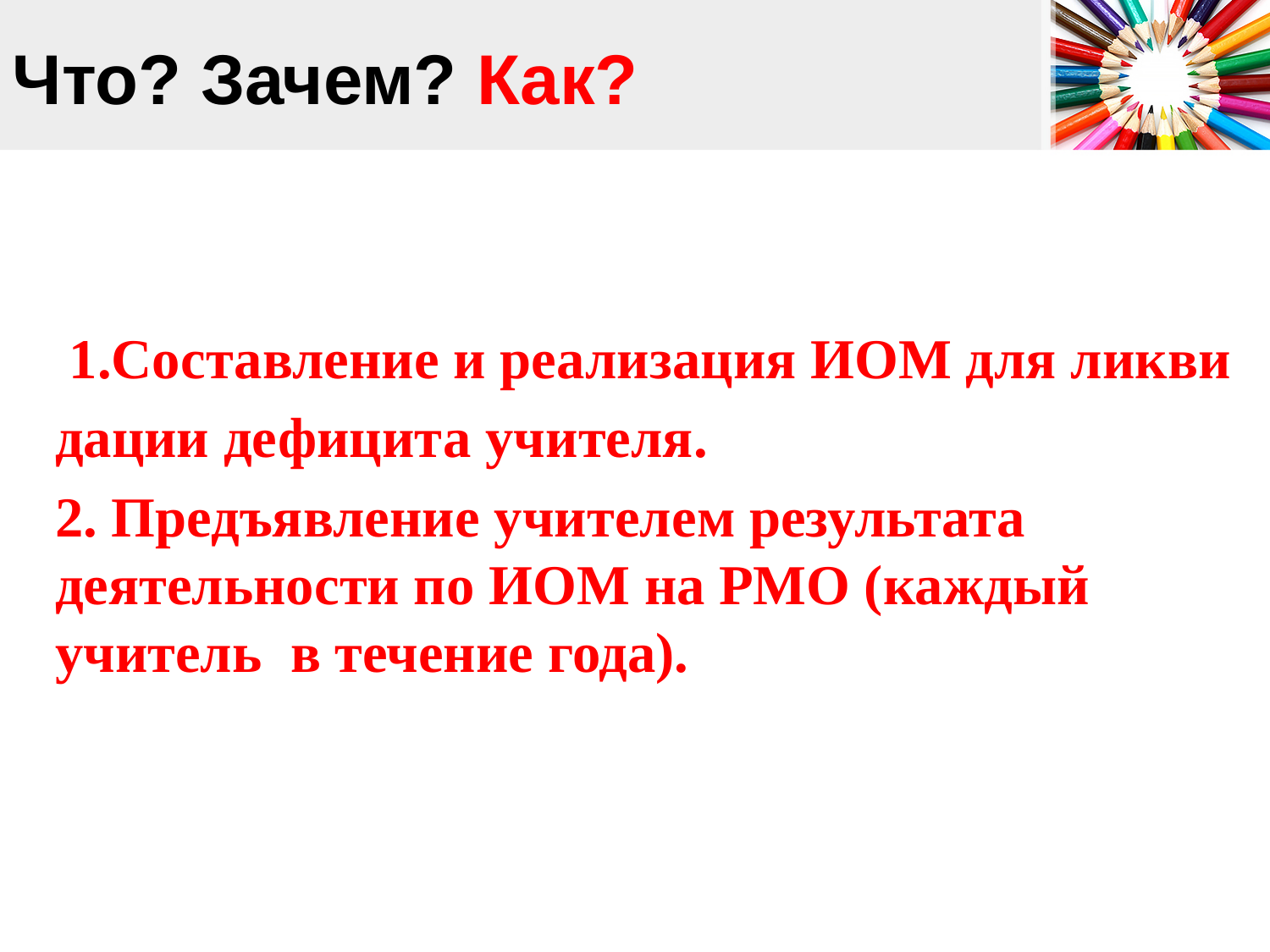

# Что? Зачем? Как?
 1.Составление и реализация ИОМ для ликви
дации дефицита учителя.
2. Предъявление учителем результата деятельности по ИОМ на РМО (каждый учитель  в течение года).